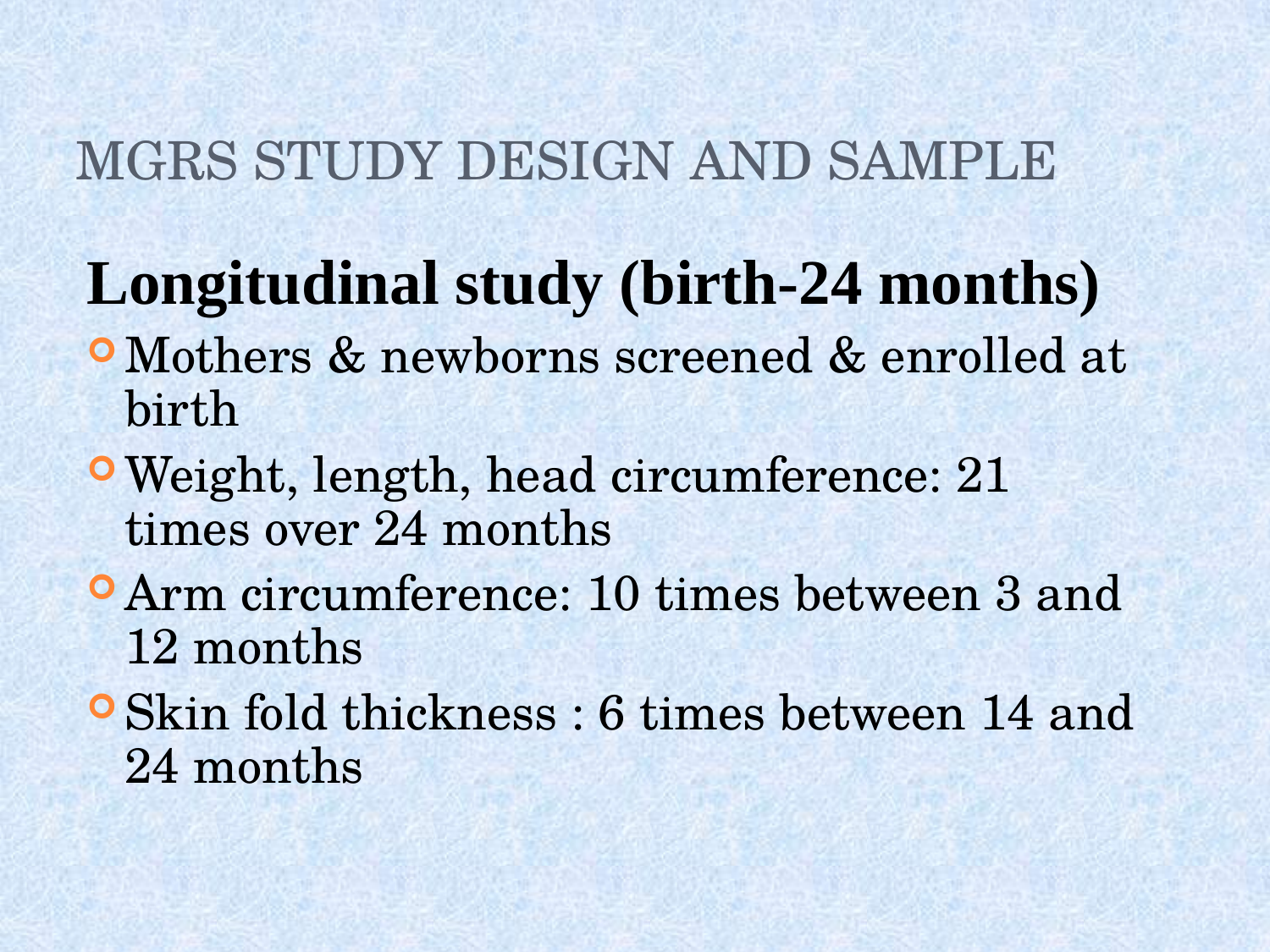

# MGRS Study Design and Sample
Longitudinal study (birth-24 months)
Mothers & newborns screened & enrolled at birth
Weight, length, head circumference: 21 times over 24 months
Arm circumference: 10 times between 3 and 12 months
Skin fold thickness : 6 times between 14 and 24 months